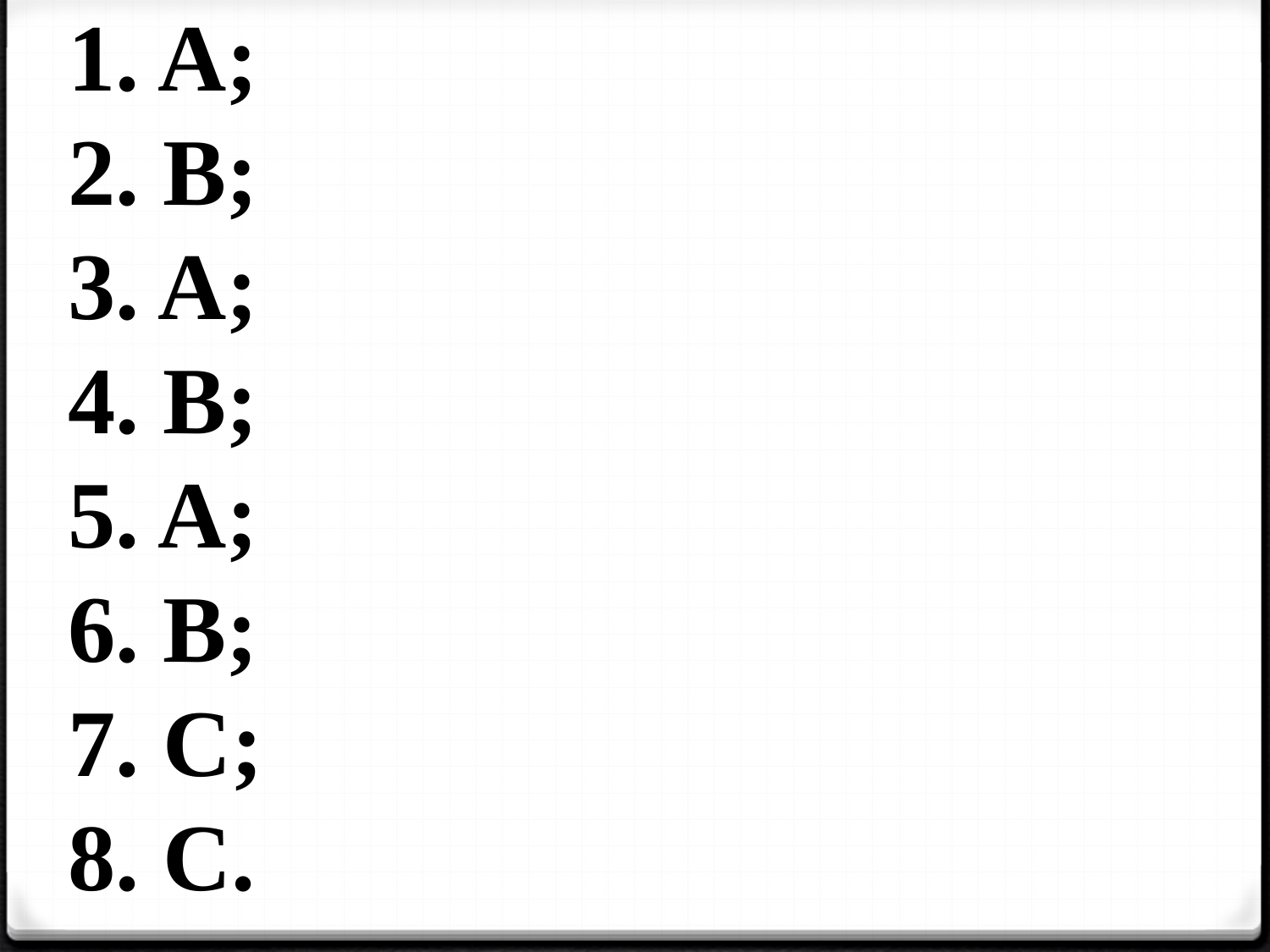

# 1. A; 2. B; 3. A; 4. B; 5. A; 6. B; 7. C; 8. C.